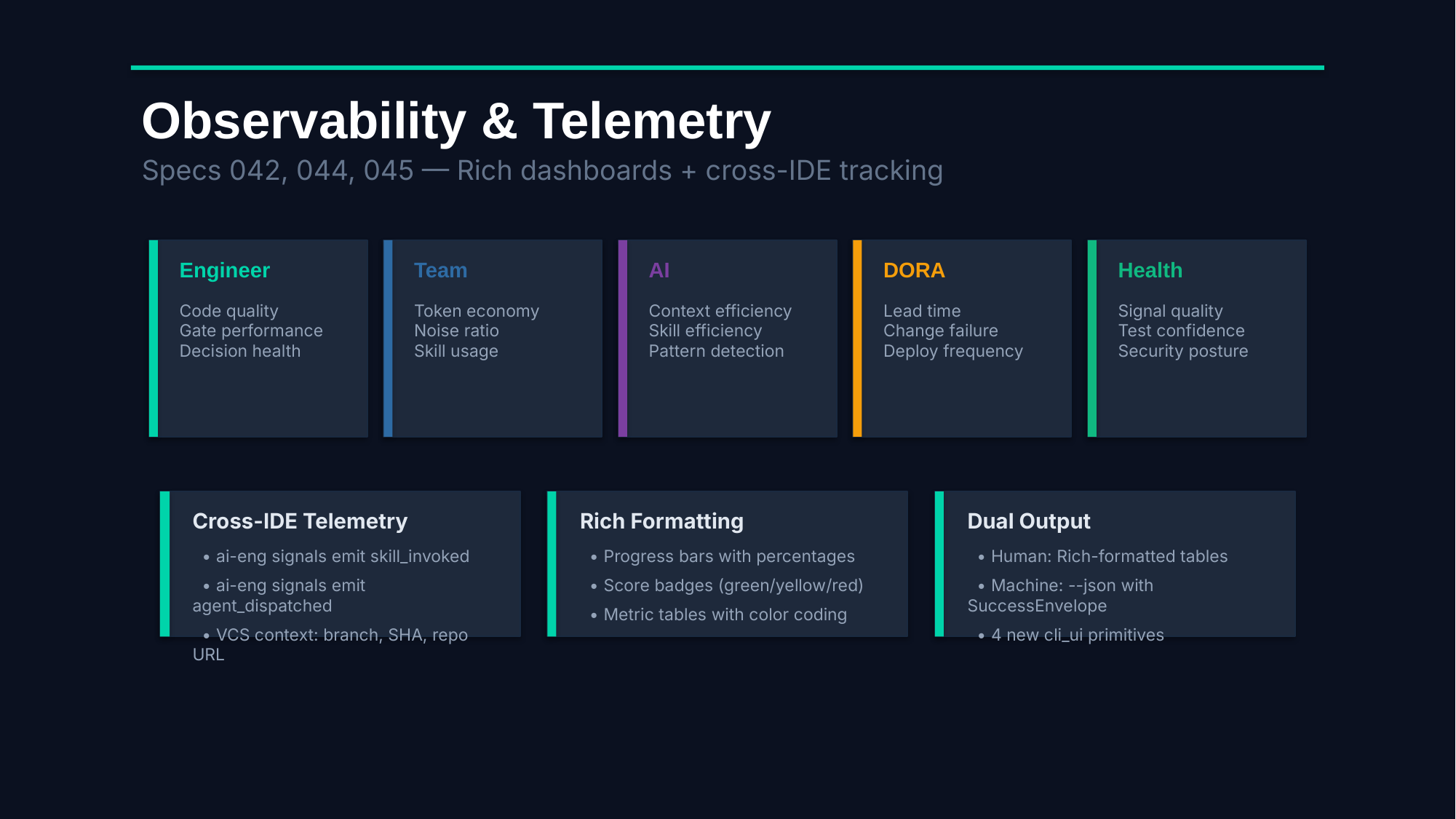

Observability & Telemetry
Specs 042, 044, 045 — Rich dashboards + cross-IDE tracking

Engineer
Team
AI
DORA
Health
Code quality
Gate performance
Decision health
Token economy
Noise ratio
Skill usage
Context efficiency
Skill efficiency
Pattern detection
Lead time
Change failure
Deploy frequency
Signal quality
Test confidence
Security posture

Cross-IDE Telemetry
Rich Formatting
Dual Output
  • ai-eng signals emit skill_invoked
  • ai-eng signals emit agent_dispatched
  • VCS context: branch, SHA, repo URL
  • Progress bars with percentages
  • Score badges (green/yellow/red)
  • Metric tables with color coding
  • Human: Rich-formatted tables
  • Machine: --json with SuccessEnvelope
  • 4 new cli_ui primitives